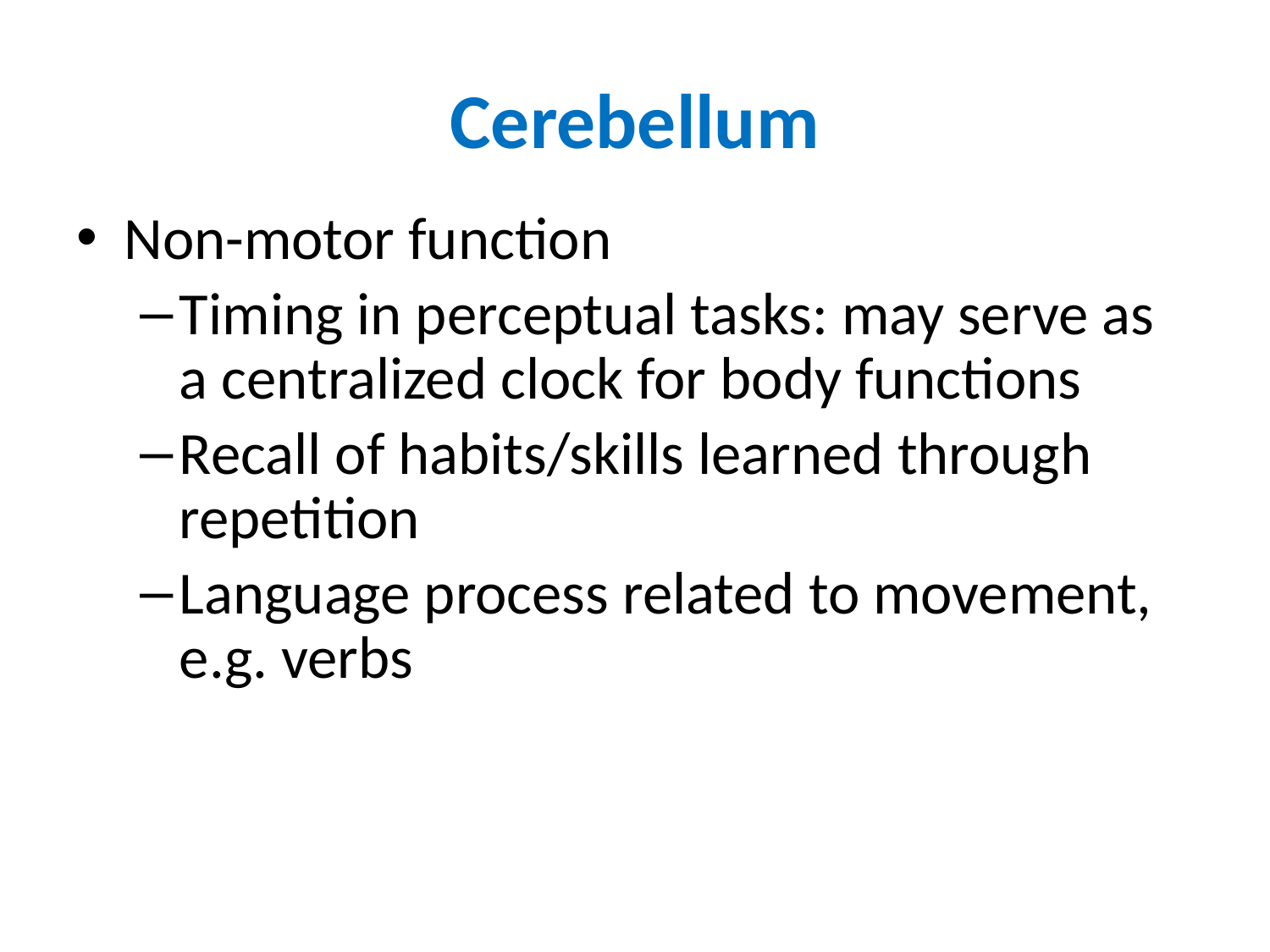

# Cerebellum
Non-motor function
Timing in perceptual tasks: may serve as a centralized clock for body functions
Recall of habits/skills learned through repetition
Language process related to movement, e.g. verbs